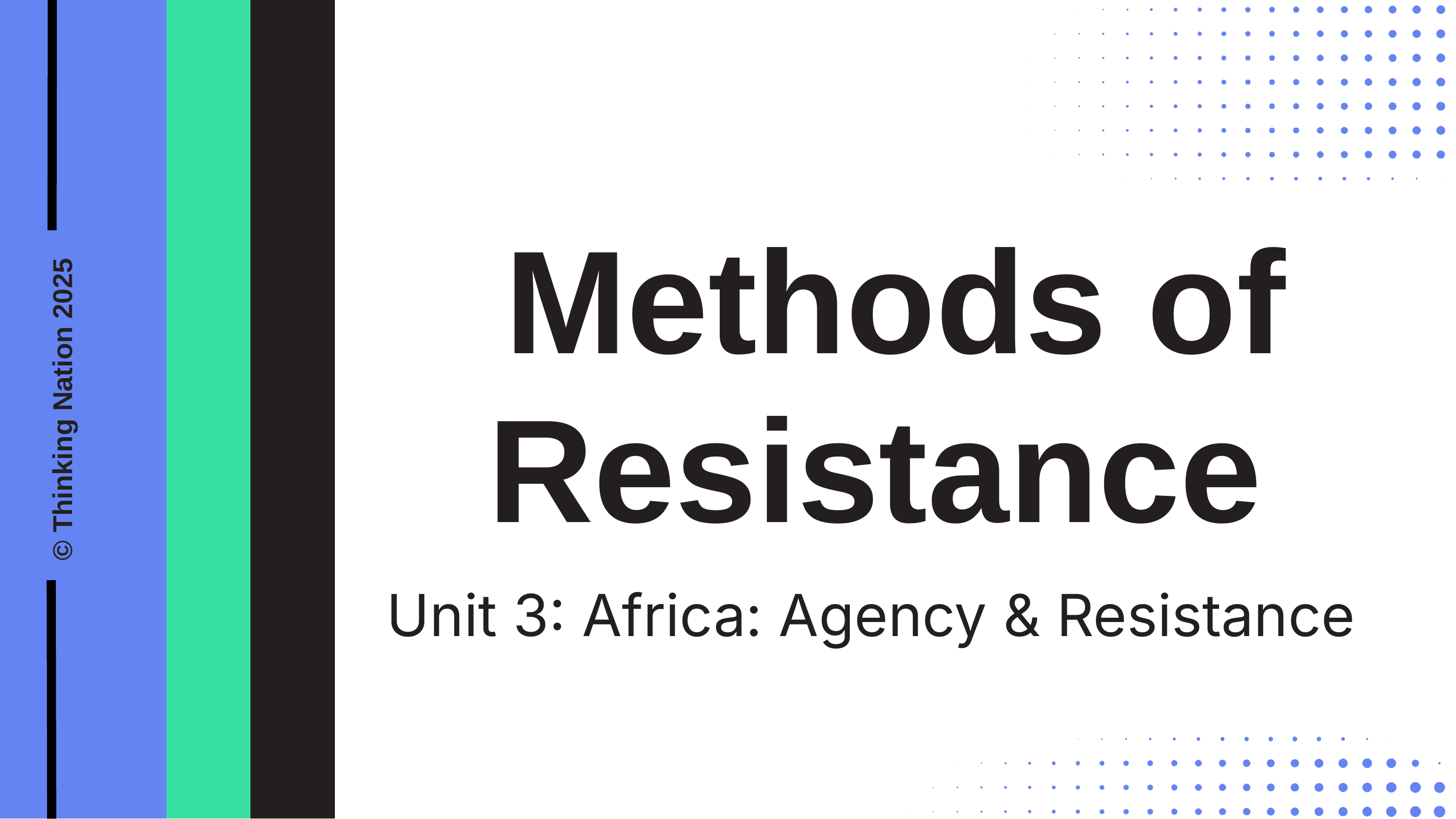

Methods of Resistance
© Thinking Nation 2025
Unit 3: Africa: Agency & Resistance